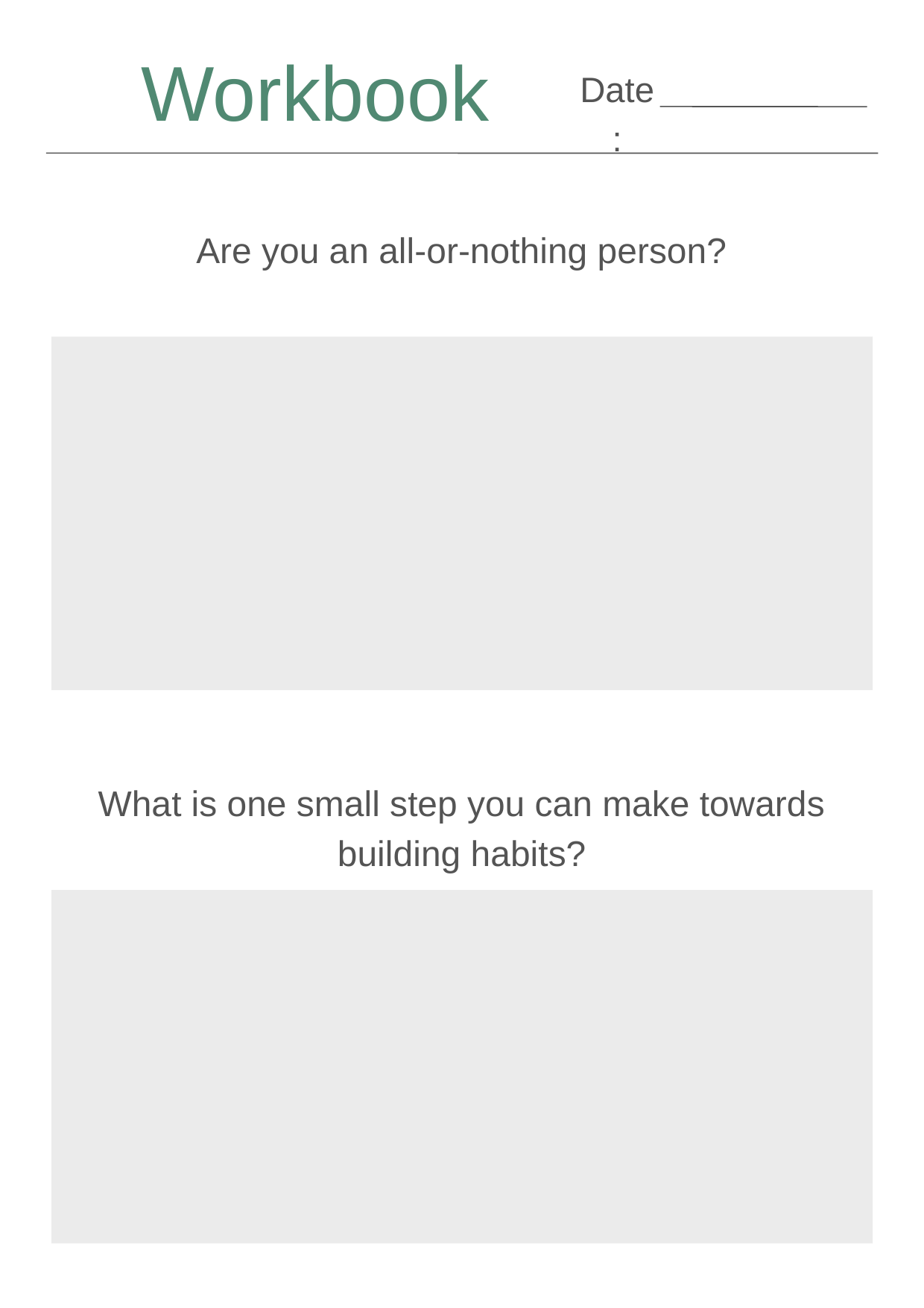

Workbook
Date:

Are you an all-or-nothing person?

What is one small step you can make towards building habits?